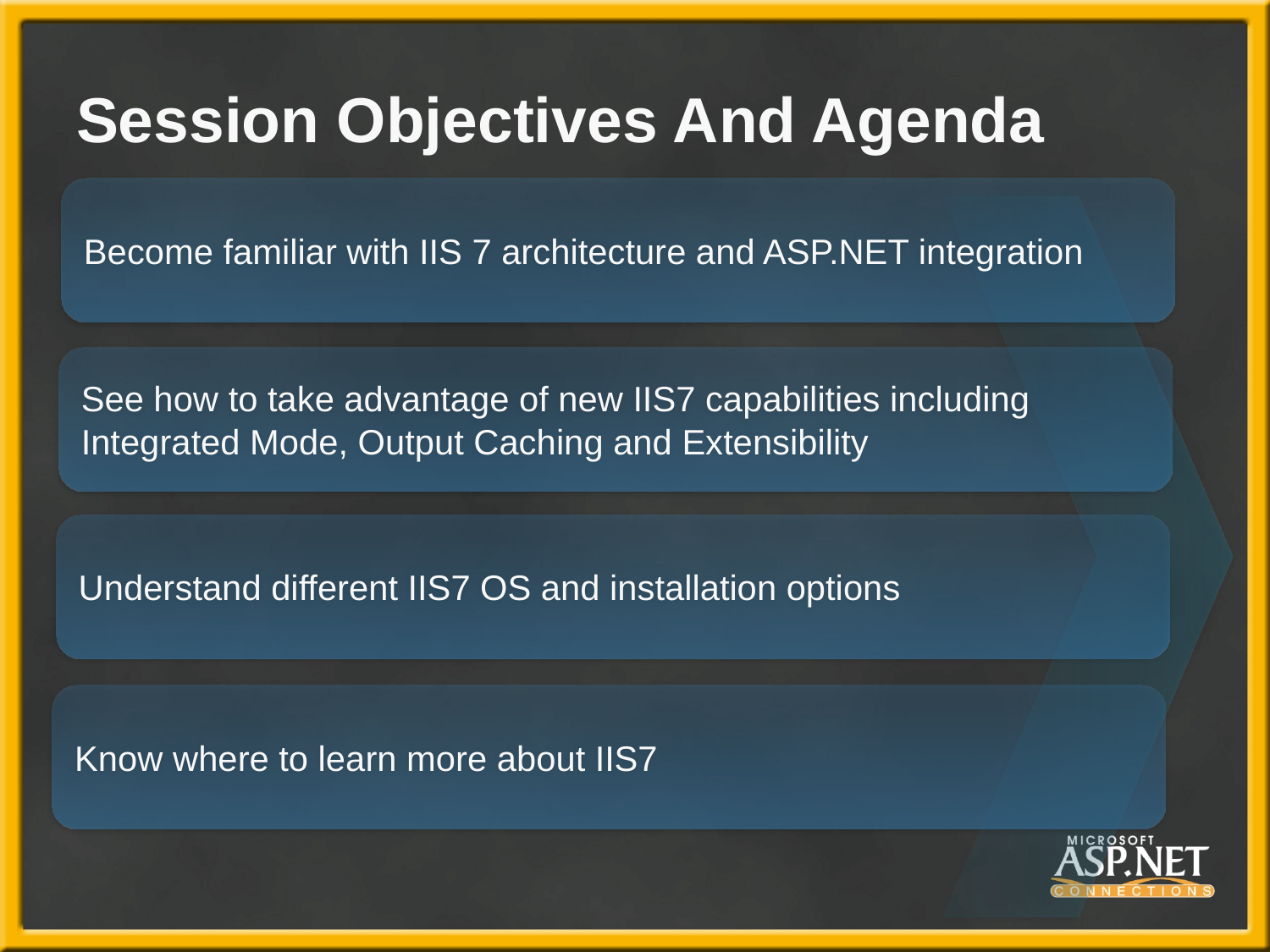

# Session Objectives And Agenda
Become familiar with IIS 7 architecture and ASP.NET integration

See how to take advantage of new IIS7 capabilities including Integrated Mode, Output Caching and Extensibility
Understand different IIS7 OS and installation options
Know where to learn more about IIS7